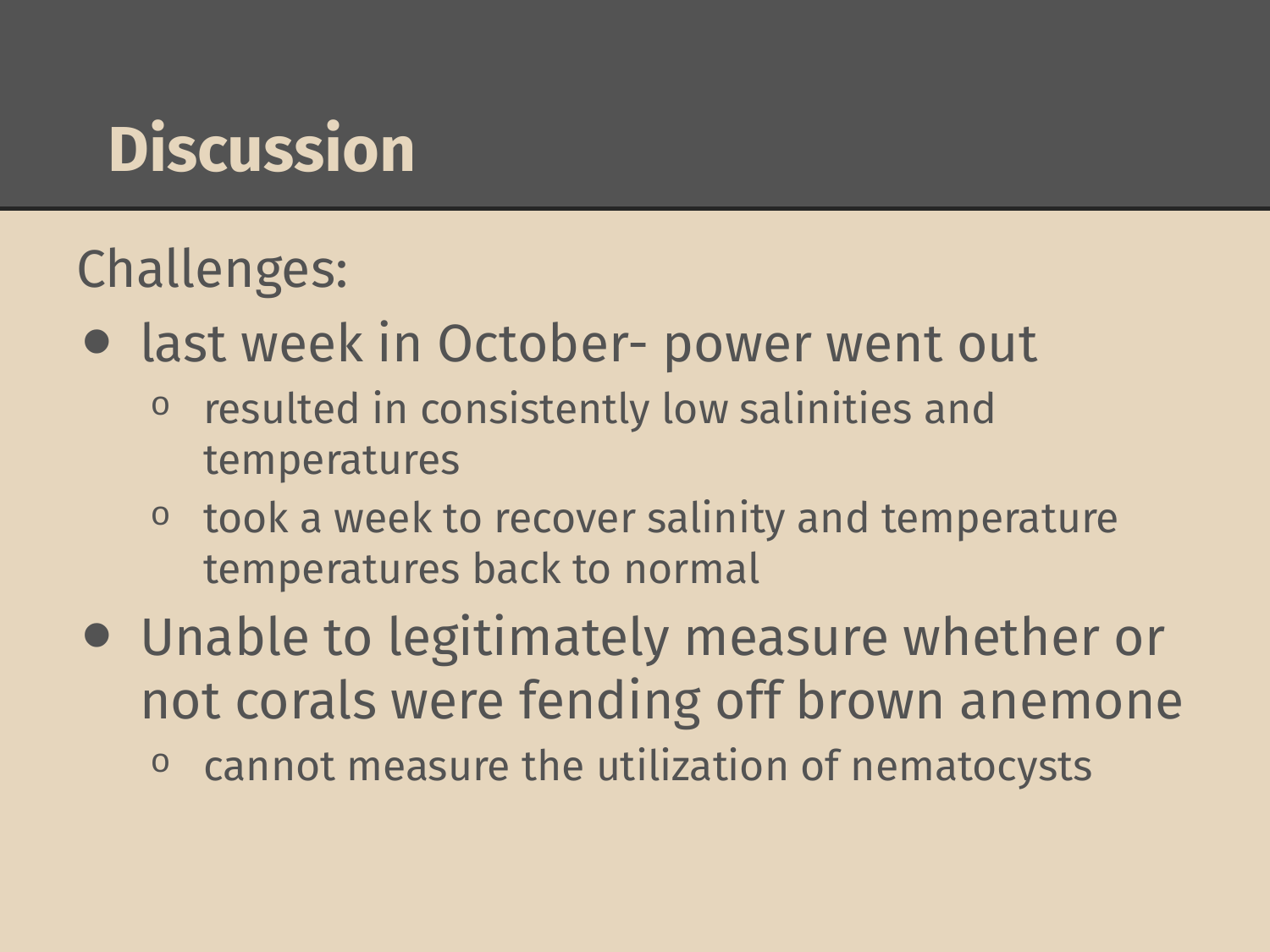

# Discussion
Challenges:
last week in October- power went out
resulted in consistently low salinities and temperatures
took a week to recover salinity and temperature temperatures back to normal
Unable to legitimately measure whether or not corals were fending off brown anemone
cannot measure the utilization of nematocysts